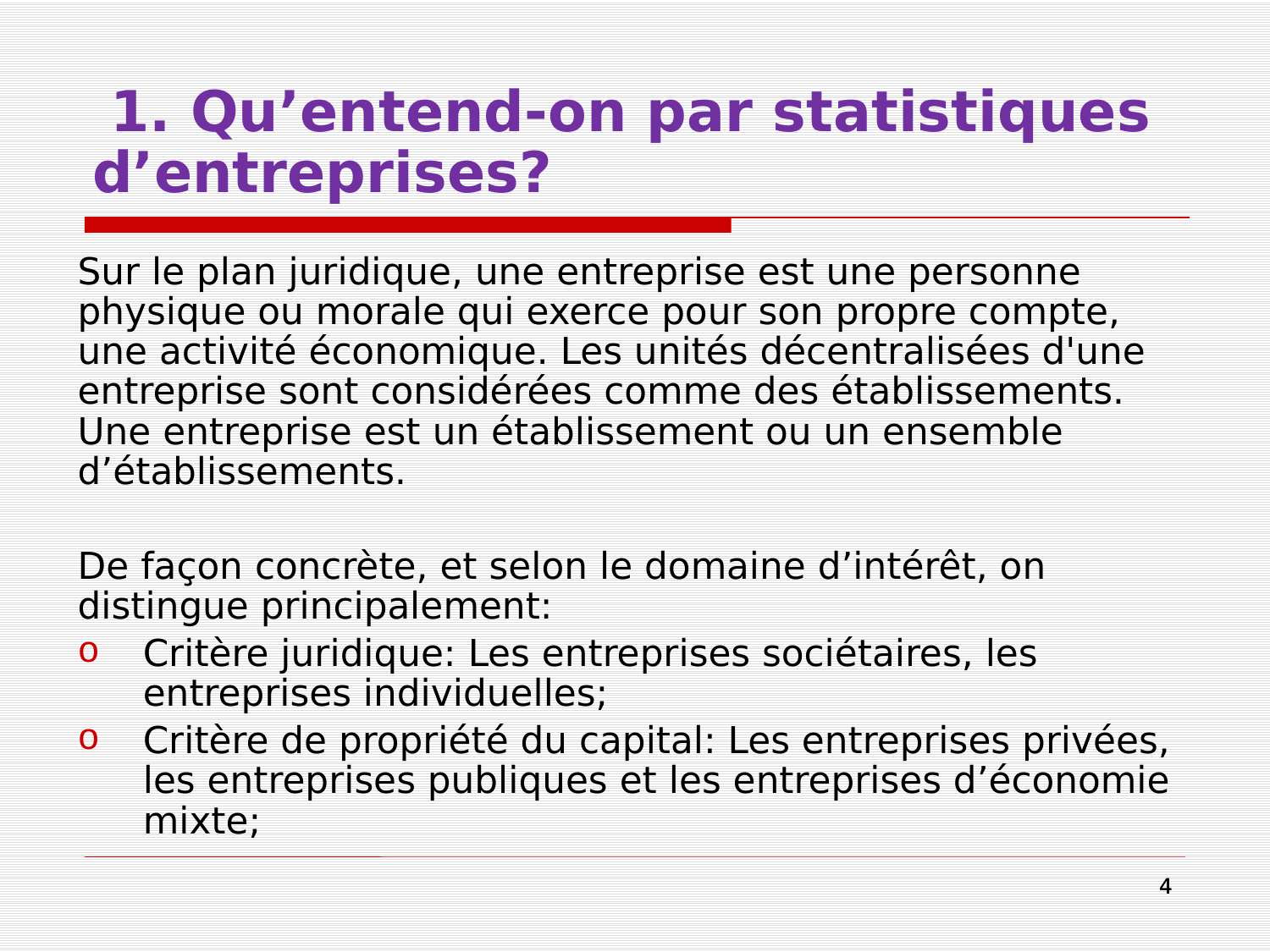

# 1. Qu’entend-on par statistiques d’entreprises?
Sur le plan juridique, une entreprise est une personne physique ou morale qui exerce pour son propre compte, une activité économique. Les unités décentralisées d'une entreprise sont considérées comme des établissements. Une entreprise est un établissement ou un ensemble d’établissements.

De façon concrète, et selon le domaine d’intérêt, on distingue principalement:
Critère juridique: Les entreprises sociétaires, les entreprises individuelles;
Critère de propriété du capital: Les entreprises privées, les entreprises publiques et les entreprises d’économie mixte;
4
4